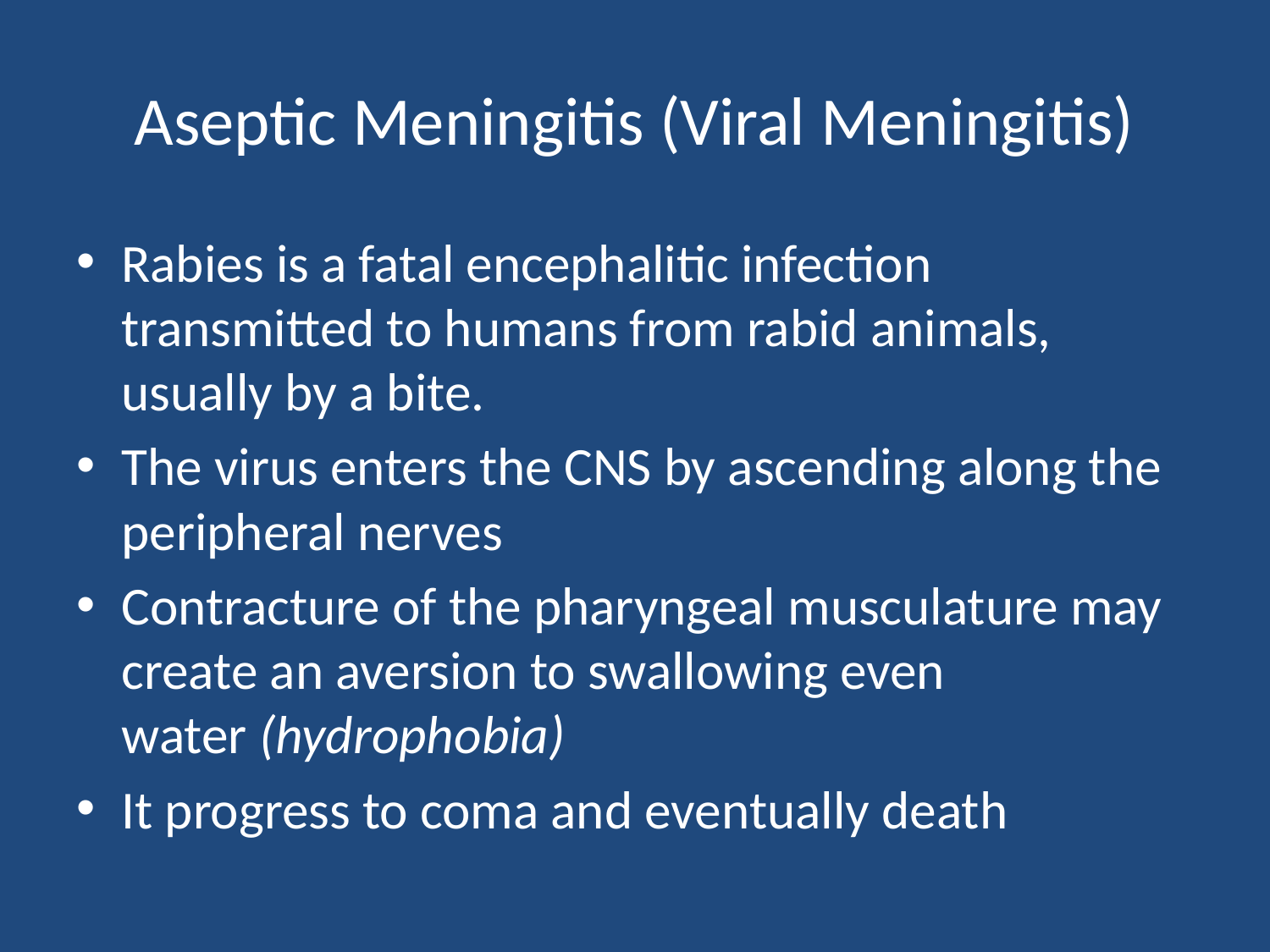

# Aseptic Meningitis (Viral Meningitis)
Rabies is a fatal encephalitic infection transmitted to humans from rabid animals, usually by a bite.
The virus enters the CNS by ascending along the peripheral nerves
Contracture of the pharyngeal musculature may create an aversion to swallowing even water (hydrophobia)
It progress to coma and eventually death